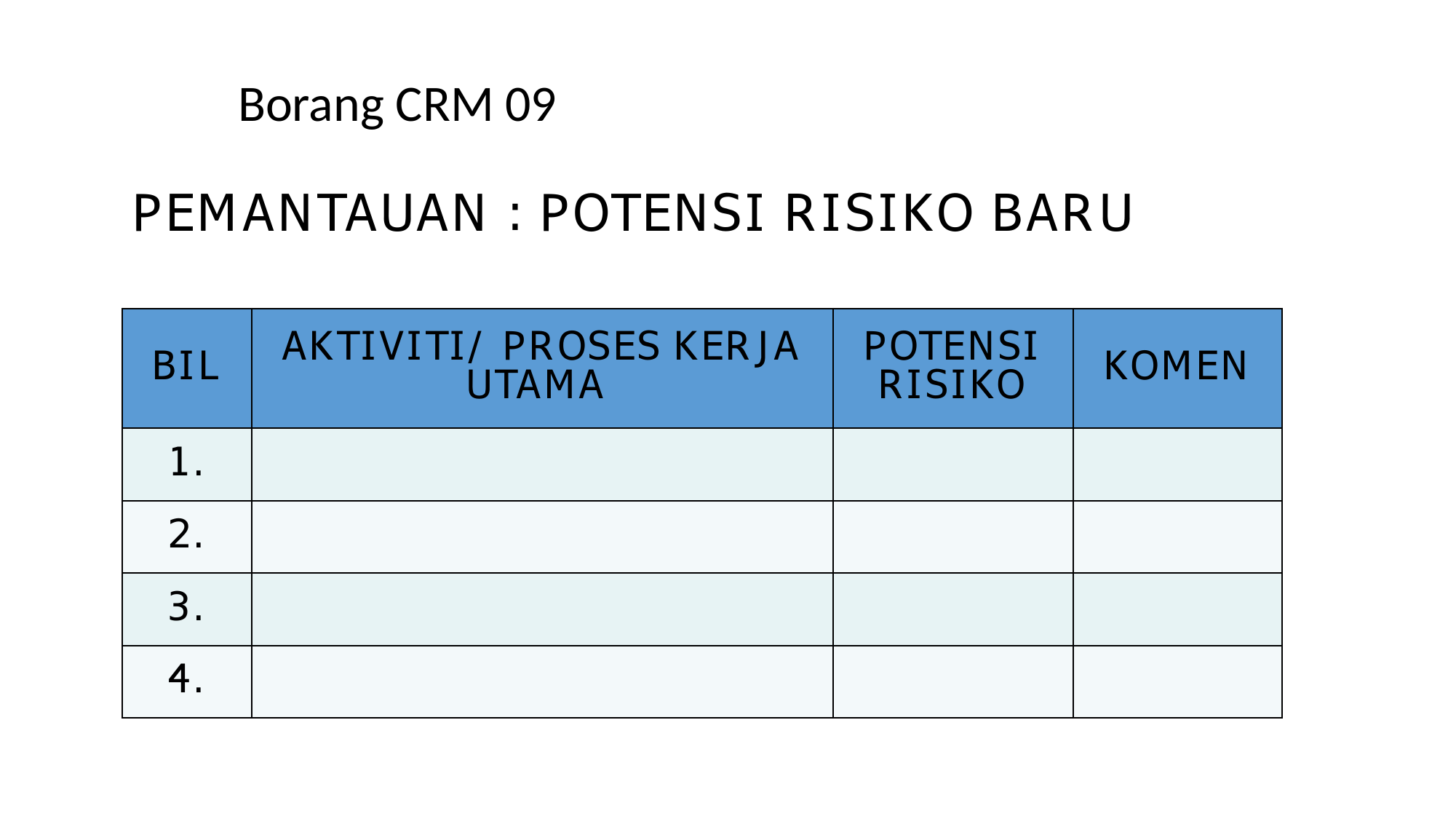

# Borang CRM 09 PEMANTAUAN : POTENSI RISIKO BARU
| BIL | AKTIVITI/ PROSES KERJA UTAMA | POTENSI RISIKO | KOMEN |
| --- | --- | --- | --- |
| 1. |  |  |  |
| 2. |  |  |  |
| 3. |  |  |  |
| 4. |  |  |  |